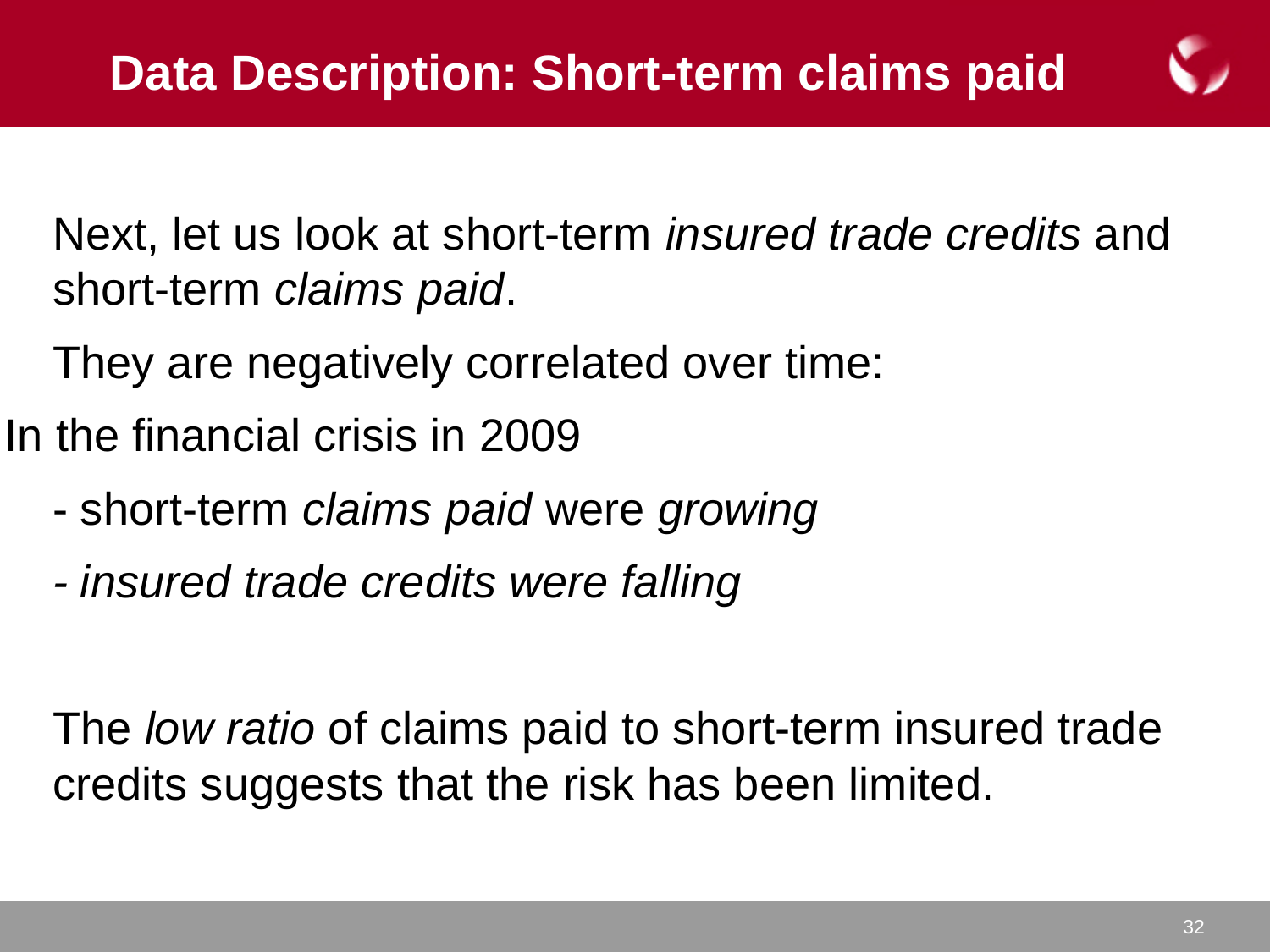

# Data Description: Short-term claims paid

	Next, let us look at short-term insured trade credits and short-term claims paid.
	They are negatively correlated over time:
In the financial crisis in 2009
	- short-term claims paid were growing
	- insured trade credits were falling

	The low ratio of claims paid to short-term insured trade credits suggests that the risk has been limited.

32